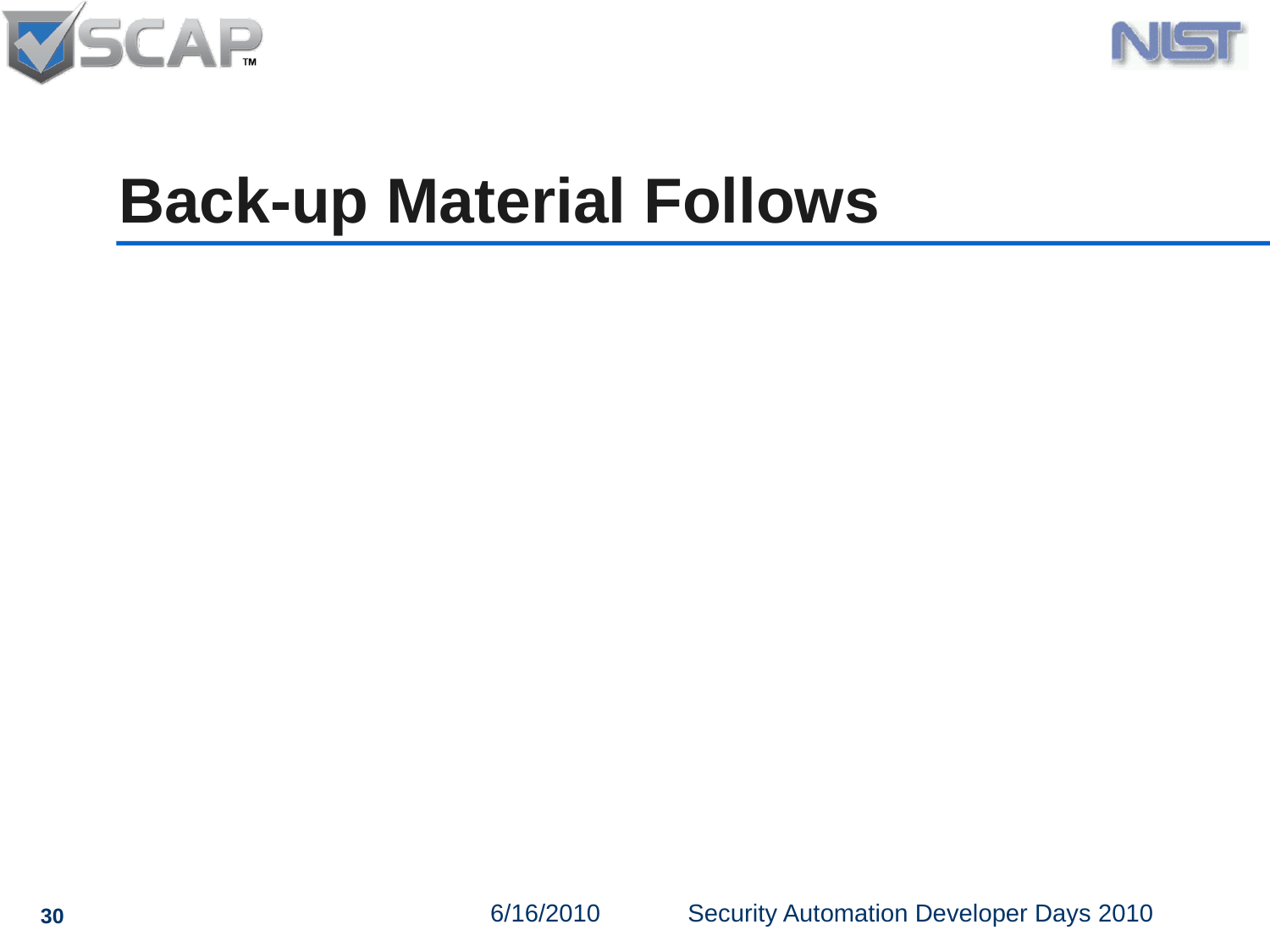

# Back-up Material Follows

30
6/16/2010
Security Automation Developer Days 2010